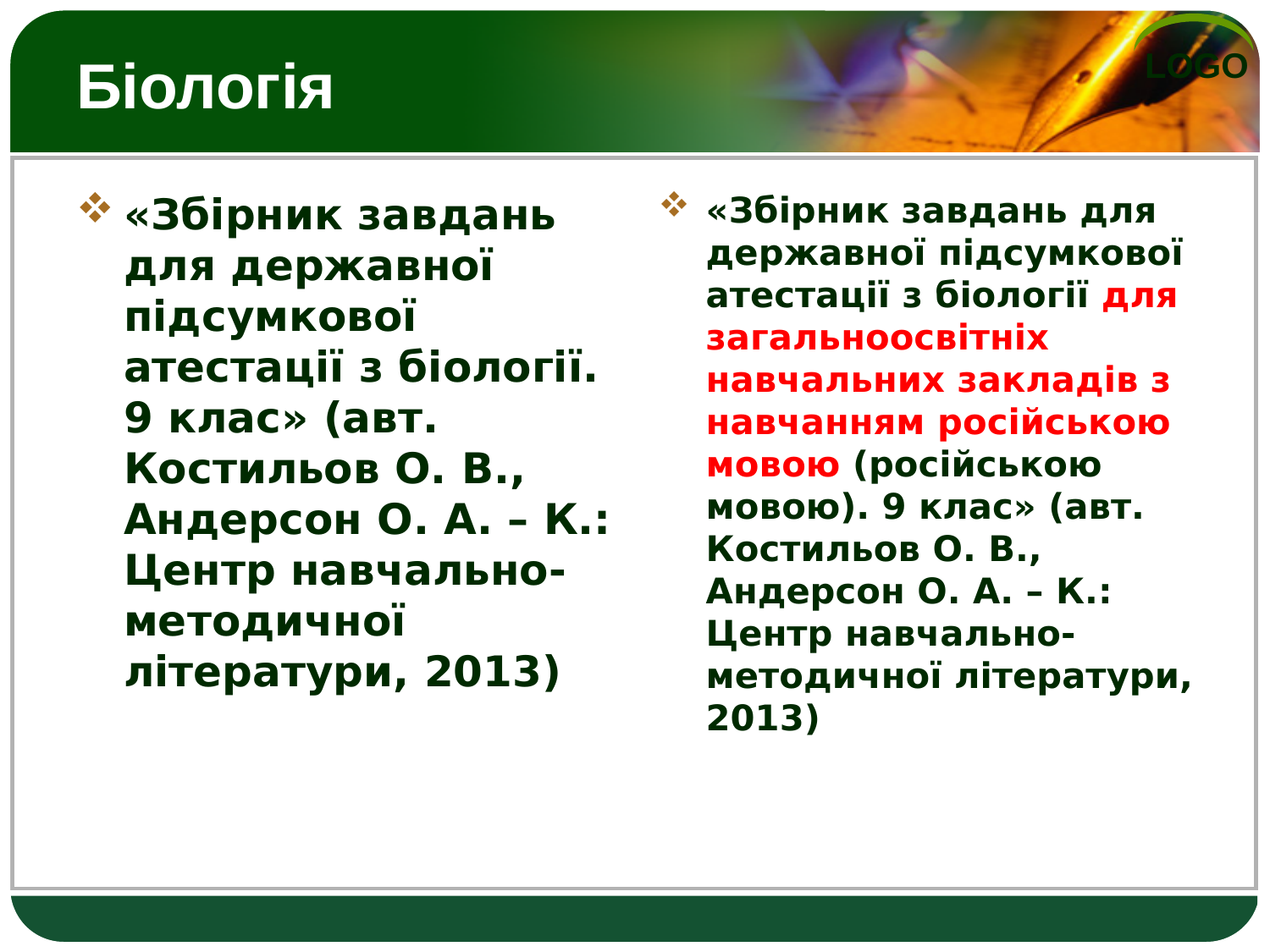

# Біологія
«Збірник завдань для державної підсумкової атестації з біології. 9 клас» (авт. Костильов О. В., Андерсон О. А. – К.: Центр навчально-методичної літератури, 2013)
«Збірник завдань для державної підсумкової атестації з біології для загальноосвітніх навчальних закладів з навчанням російською мовою (російською мовою). 9 клас» (авт. Костильов О. В., Андерсон О. А. – К.: Центр навчально-методичної літератури, 2013)